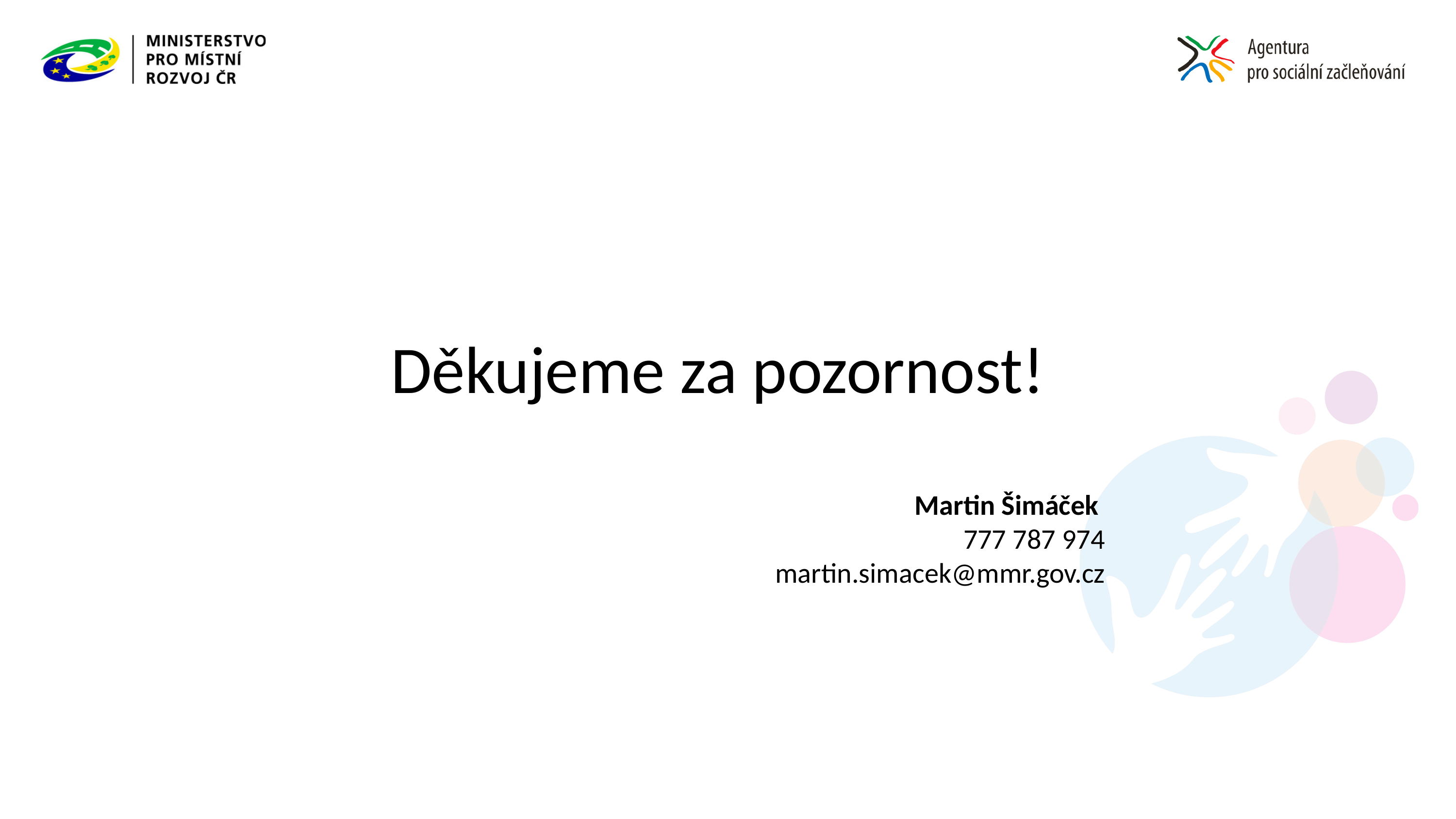

Děkujeme za pozornost!

Martin Šimáček
777 787 974
martin.simacek@mmr.gov.cz